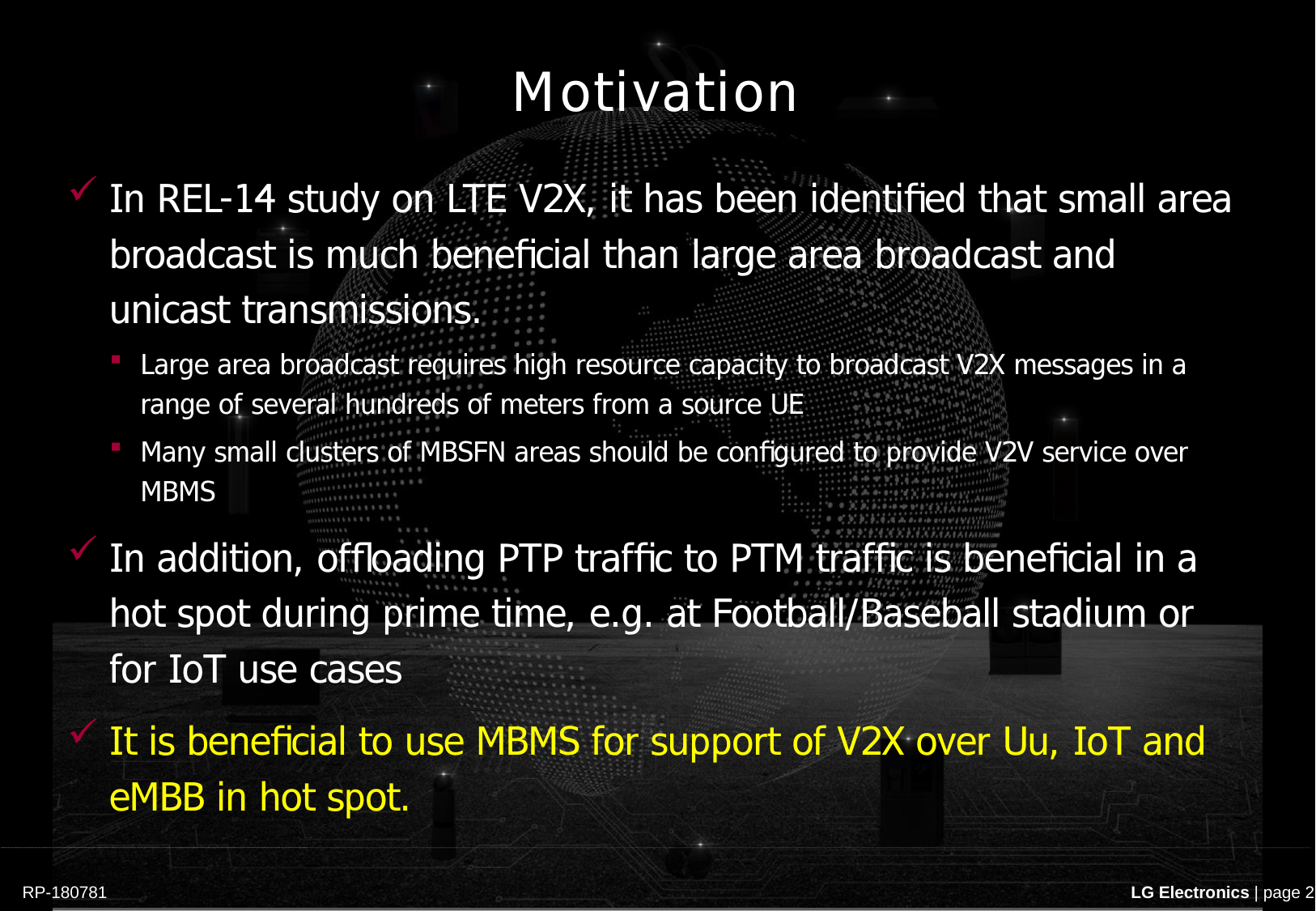

# Motivation
In REL-14 study on LTE V2X, it has been identified that small area broadcast is much beneficial than large area broadcast and unicast transmissions.
Large area broadcast requires high resource capacity to broadcast V2X messages in a range of several hundreds of meters from a source UE
Many small clusters of MBSFN areas should be configured to provide V2V service over MBMS
In addition, offloading PTP traffic to PTM traffic is beneficial in a hot spot during prime time, e.g. at Football/Baseball stadium or for IoT use cases
It is beneficial to use MBMS for support of V2X over Uu, IoT and eMBB in hot spot.